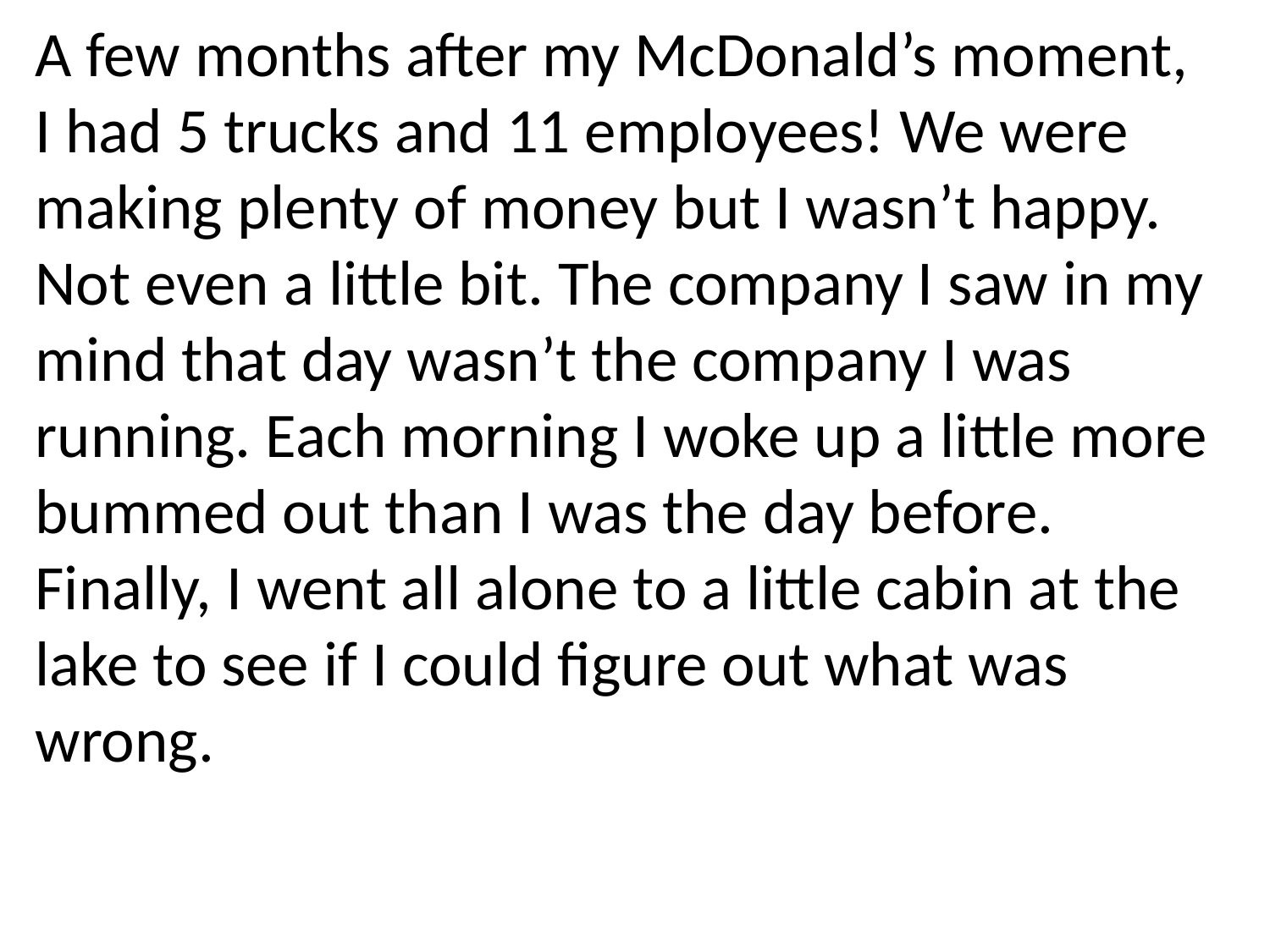

A few months after my McDonald’s moment,
I had 5 trucks and 11 employees! We were making plenty of money but I wasn’t happy. Not even a little bit. The company I saw in my mind that day wasn’t the company I was running. Each morning I woke up a little more bummed out than I was the day before. Finally, I went all alone to a little cabin at the lake to see if I could figure out what was wrong.